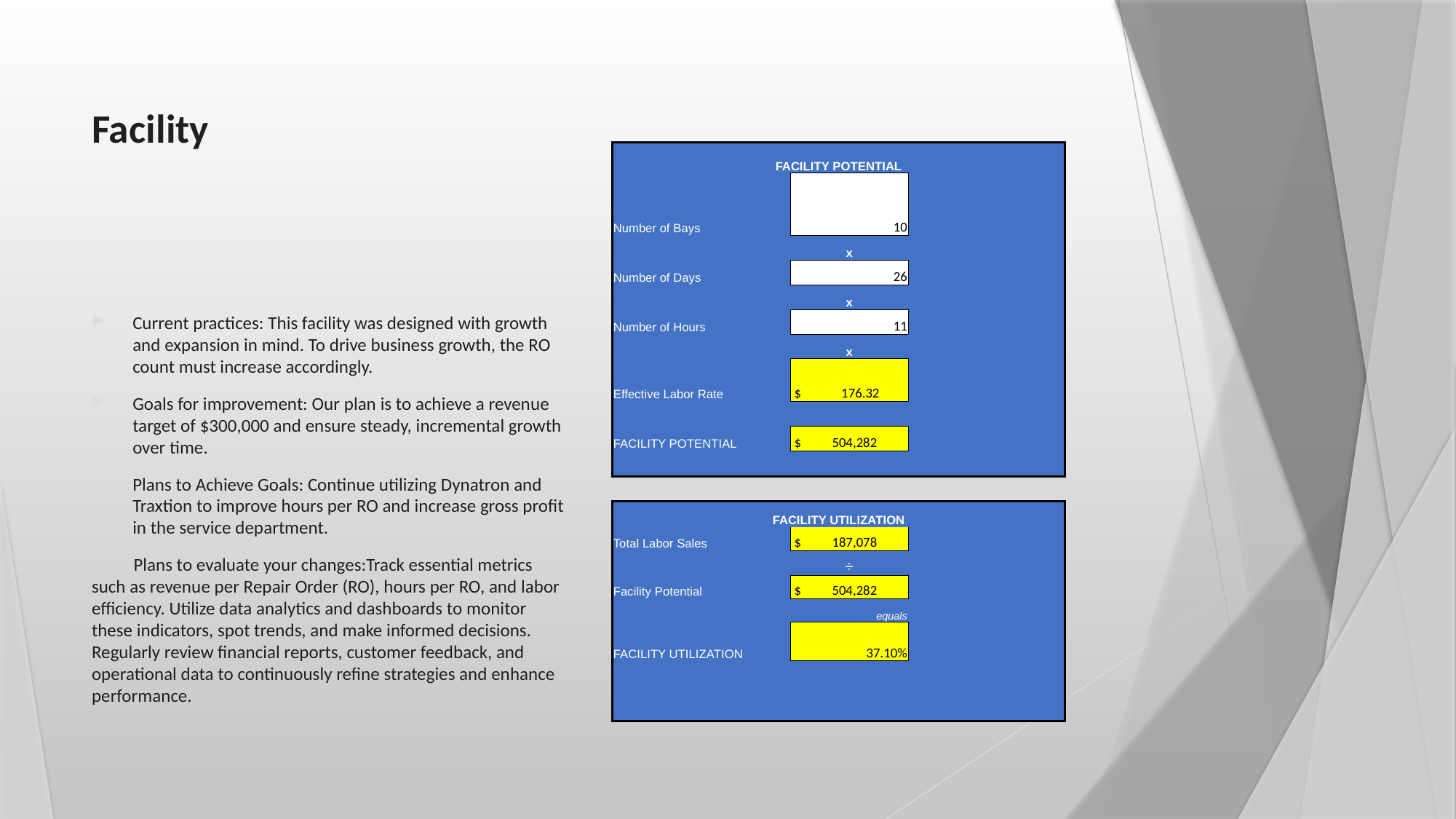

# Facility
| FACILITY POTENTIAL |  |  |  |
| --- | --- | --- | --- |
| Number of Bays | 10 |  |  |
|  | x |  |  |
| Number of Days | 26 |  |  |
|  | x |  |  |
| Number of Hours | 11 |  |  |
|  | x |  |  |
| Effective Labor Rate | $ 176.32 |  |  |
|  |  |  |  |
| FACILITY POTENTIAL | $ 504,282 |  |  |
|  |  |  |  |
|  |  |  |  |
| FACILITY UTILIZATION |  |  |  |
| Total Labor Sales | $ 187,078 |  |  |
|  | ÷ |  |  |
| Facility Potential | $ 504,282 |  |  |
|  | equals |  |  |
| FACILITY UTILIZATION | 37.10% |  |  |
|  |  |  |  |
|  |  |  |  |

Current practices: This facility was designed with growth and expansion in mind. To drive business growth, the RO count must increase accordingly.
Goals for improvement: Our plan is to achieve a revenue target of $300,000 and ensure steady, incremental growth over time.
Plans to Achieve Goals: Continue utilizing Dynatron and Traxtion to improve hours per RO and increase gross profit in the service department.
          Plans to evaluate your changes:Track essential metrics such as revenue per Repair Order (RO), hours per RO, and labor efficiency. Utilize data analytics and dashboards to monitor these indicators, spot trends, and make informed decisions. Regularly review financial reports, customer feedback, and operational data to continuously refine strategies and enhance performance.